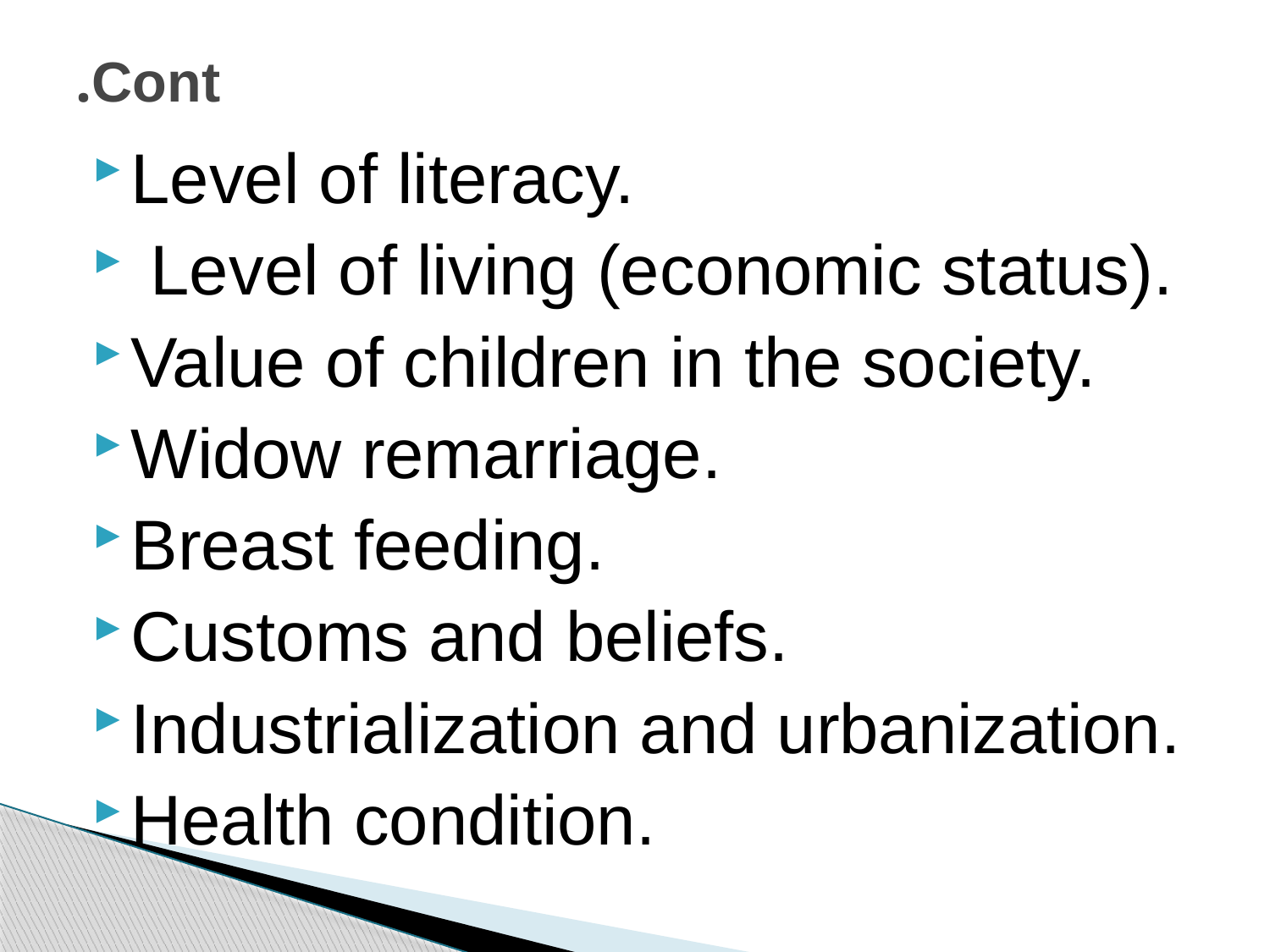

# Cont.
Level of literacy.
 Level of living (economic status).
Value of children in the society.
Widow remarriage.
Breast feeding.
Customs and beliefs.
Industrialization and urbanization.
Health condition.